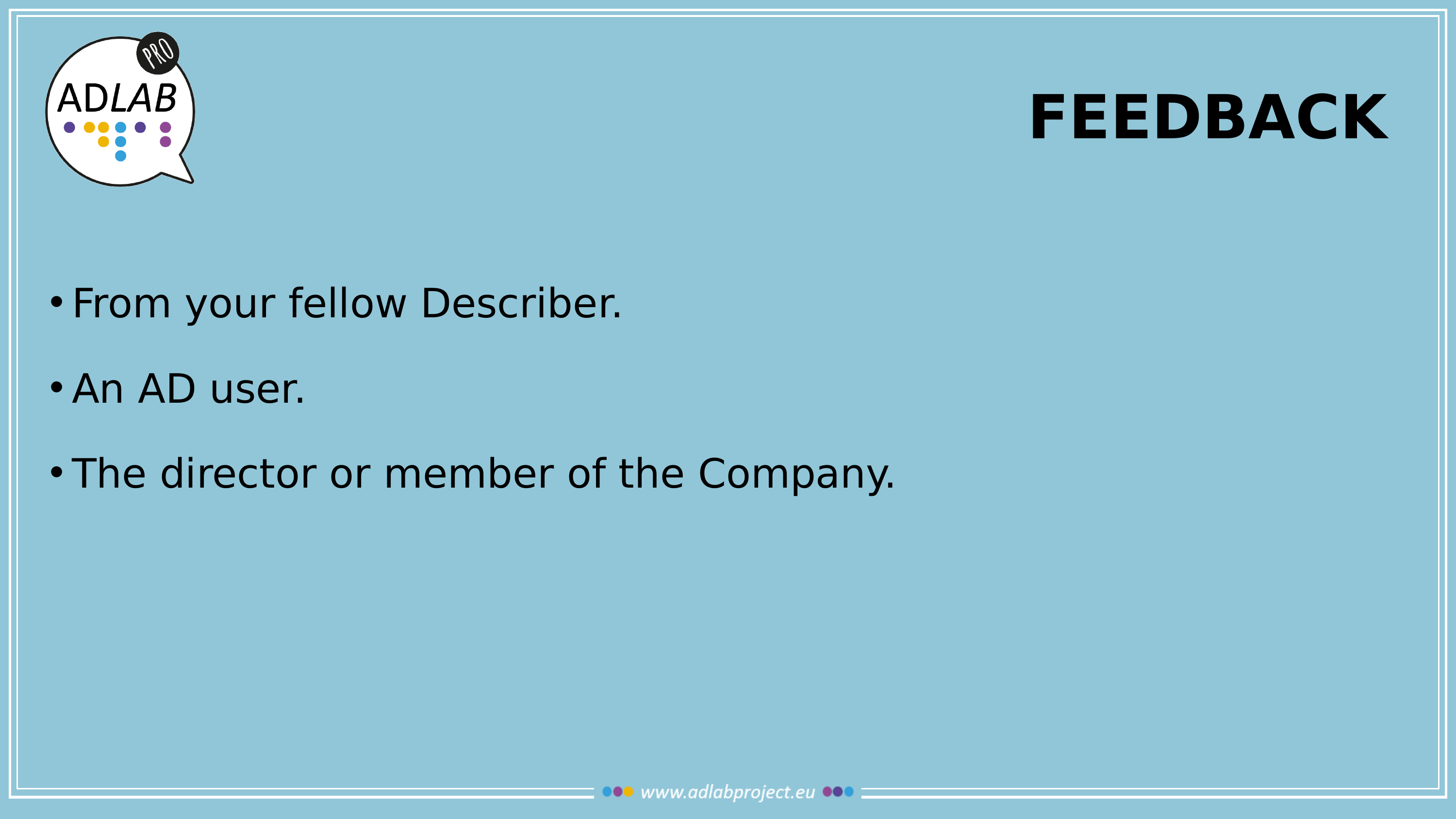

# feedback
From your fellow Describer.
An AD user.
The director or member of the Company.